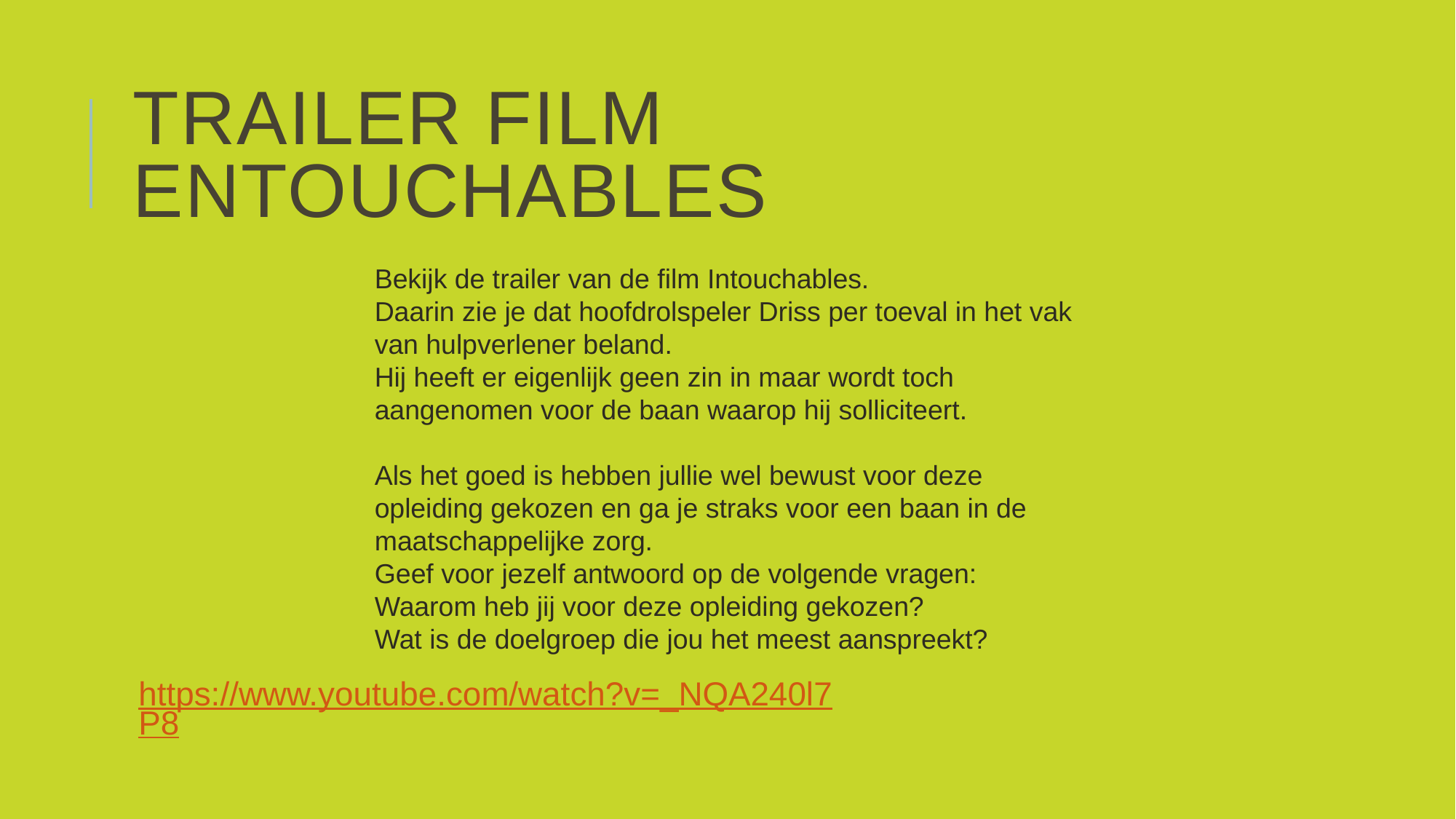

# Trailer film entouchables

Bekijk de trailer van de film Intouchables.
Daarin zie je dat hoofdrolspeler Driss per toeval in het vak van hulpverlener beland.
Hij heeft er eigenlijk geen zin in maar wordt toch aangenomen voor de baan waarop hij solliciteert.

Als het goed is hebben jullie wel bewust voor deze opleiding gekozen en ga je straks voor een baan in de maatschappelijke zorg.
Geef voor jezelf antwoord op de volgende vragen:
Waarom heb jij voor deze opleiding gekozen?
Wat is de doelgroep die jou het meest aanspreekt?

https://www.youtube.com/watch?v=_NQA240l7P8